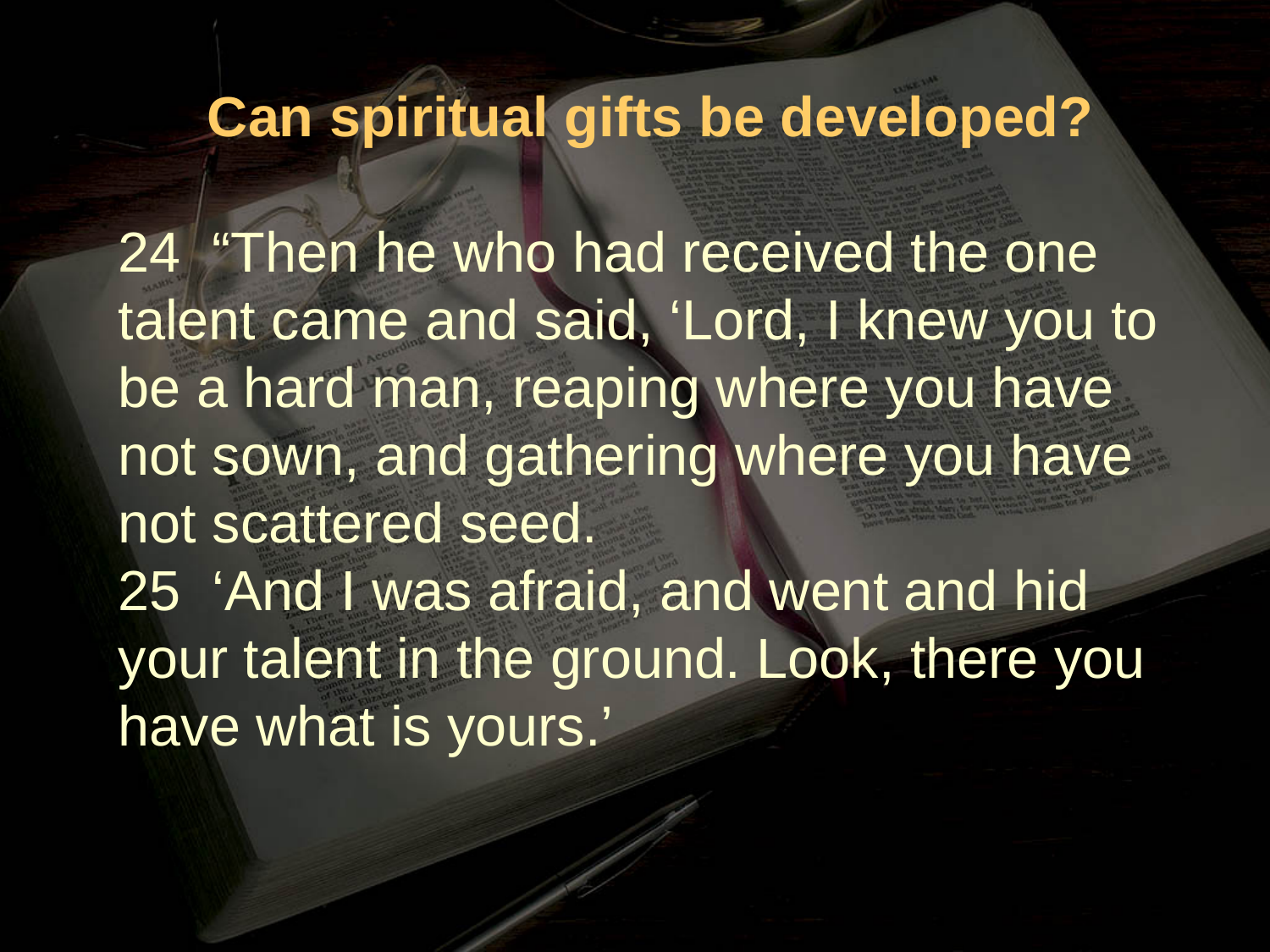

Can spiritual gifts be developed?

24  “Then he who had received the one talent came and said, ‘Lord, I knew you to be a hard man, reaping where you have not sown, and gathering where you have not scattered seed.
25  ‘And I was afraid, and went and hid your talent in the ground. Look, there you have what is yours.’